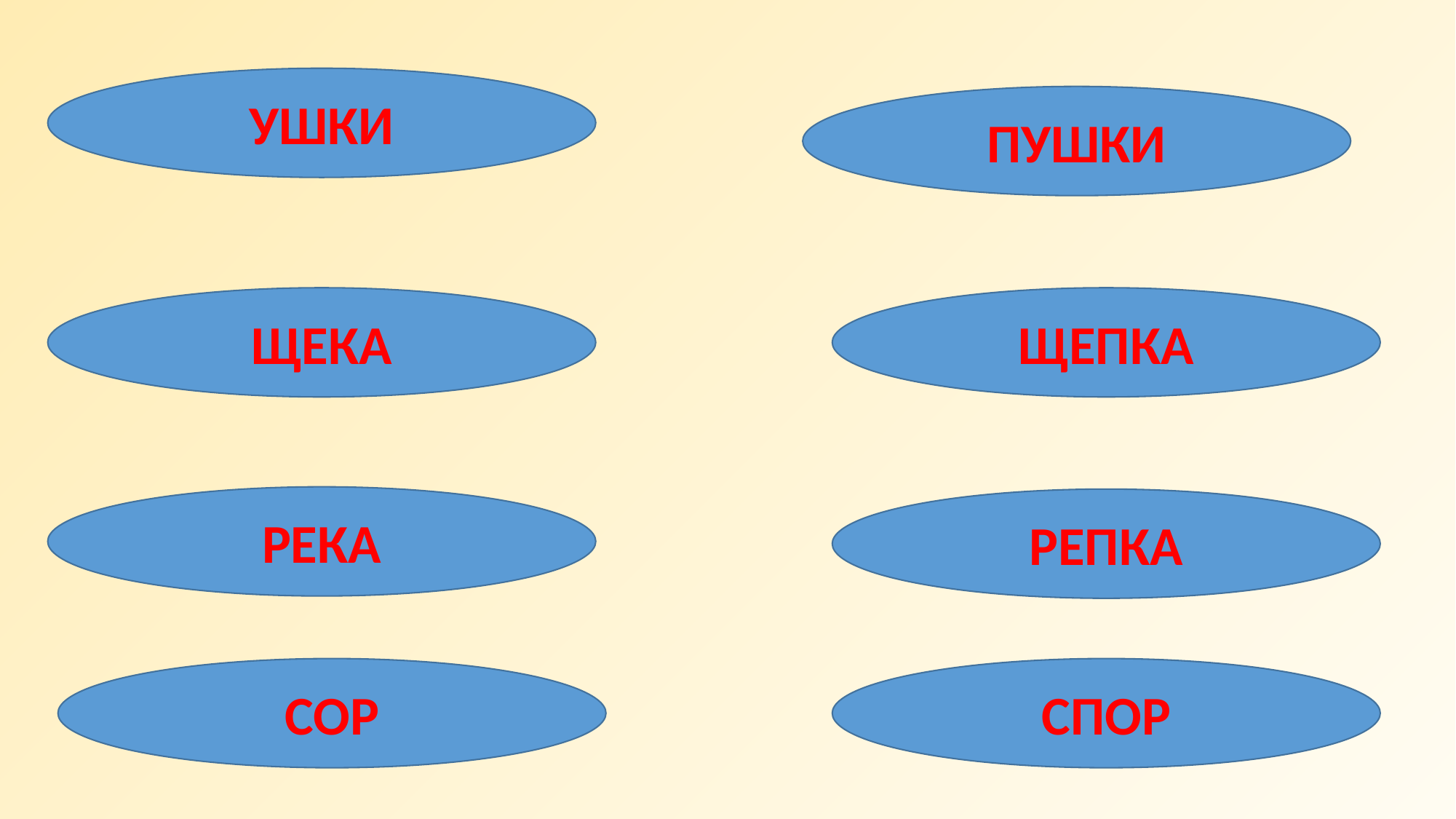

УШКИ
ПУШКИ
ЩЕКА
ЩЕПКА
РЕКА
РЕПКА
СОР
СПОР